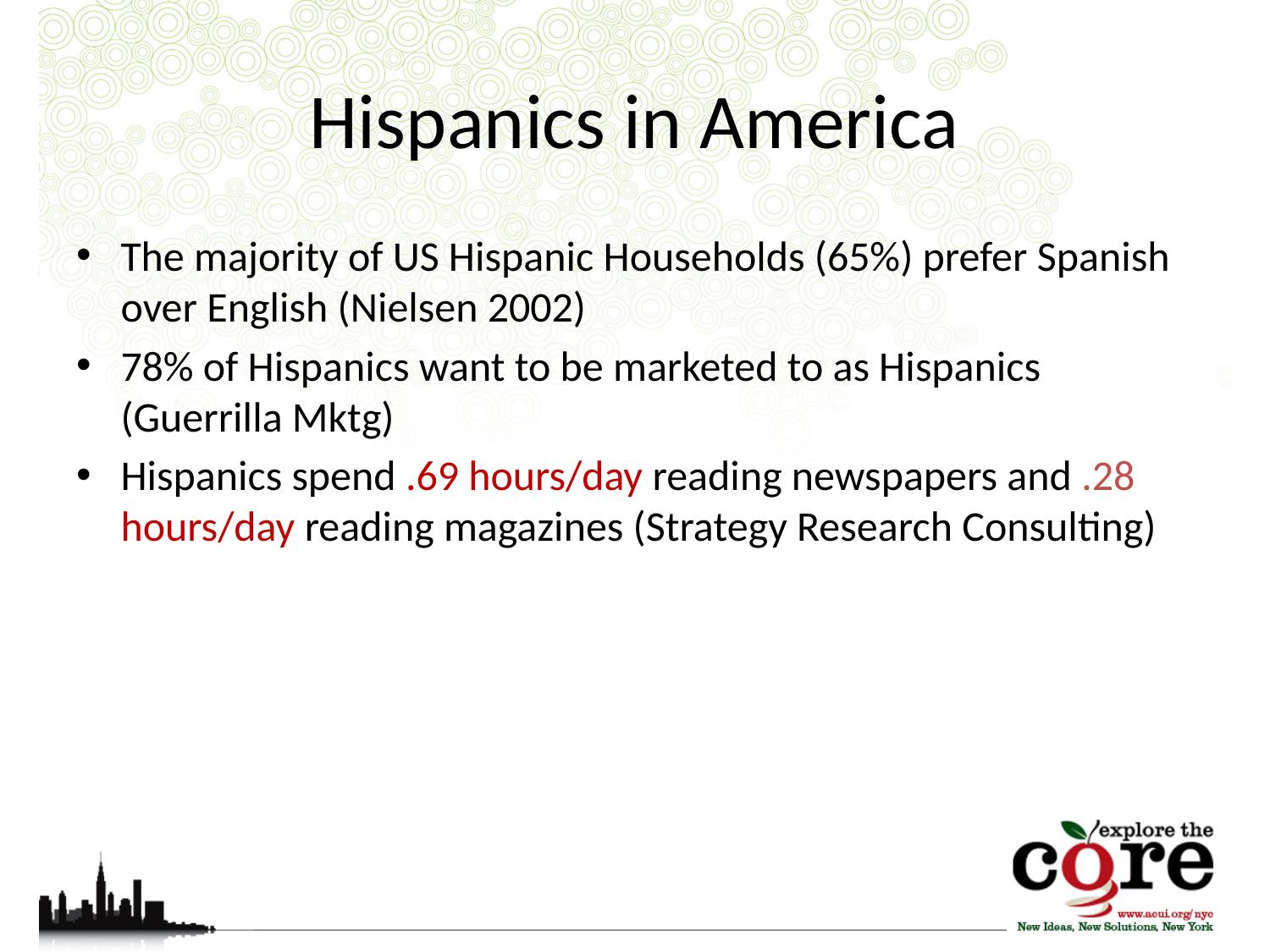

# Hispanics in America
The majority of US Hispanic Households (65%) prefer Spanish over English (Nielsen 2002)
78% of Hispanics want to be marketed to as Hispanics (Guerrilla Mktg)
Hispanics spend .69 hours/day reading newspapers and .28 hours/day reading magazines (Strategy Research Consulting)